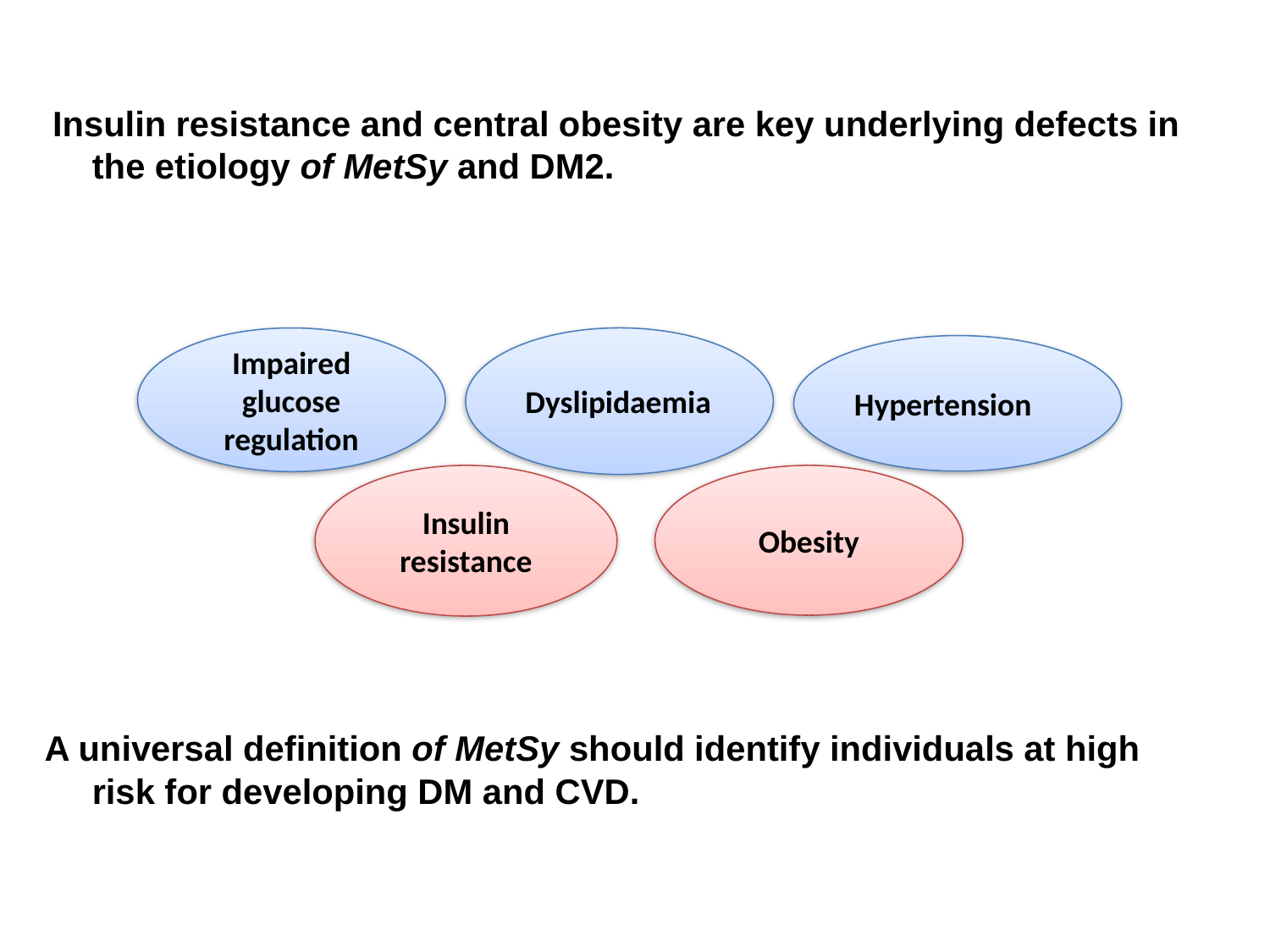

Insulin resistance and central obesity are key underlying defects in the etiology of MetSy and DM2.

A universal definition of MetSy should identify individuals at high risk for developing DM and CVD.
Impaired glucose regulation
Dyslipidaemia
Hypertension
Insulin resistance
Obesity